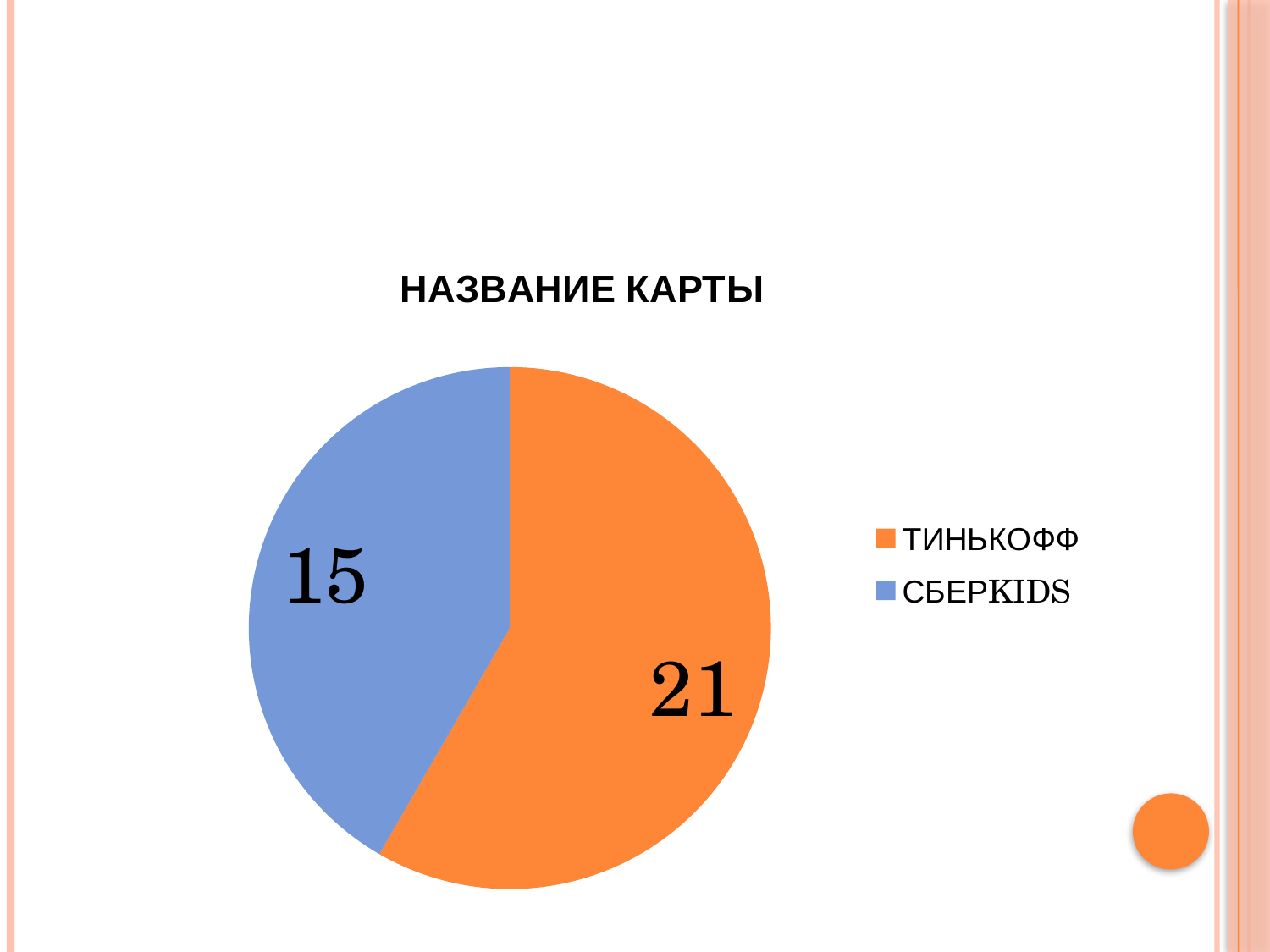

#

### Chart:

| Category | НАЗВАНИЕ КАРТЫ |
|---|---|
| ТИНЬКОФФ | 21.0 |
| СБЕРKIDS | 15.0 |